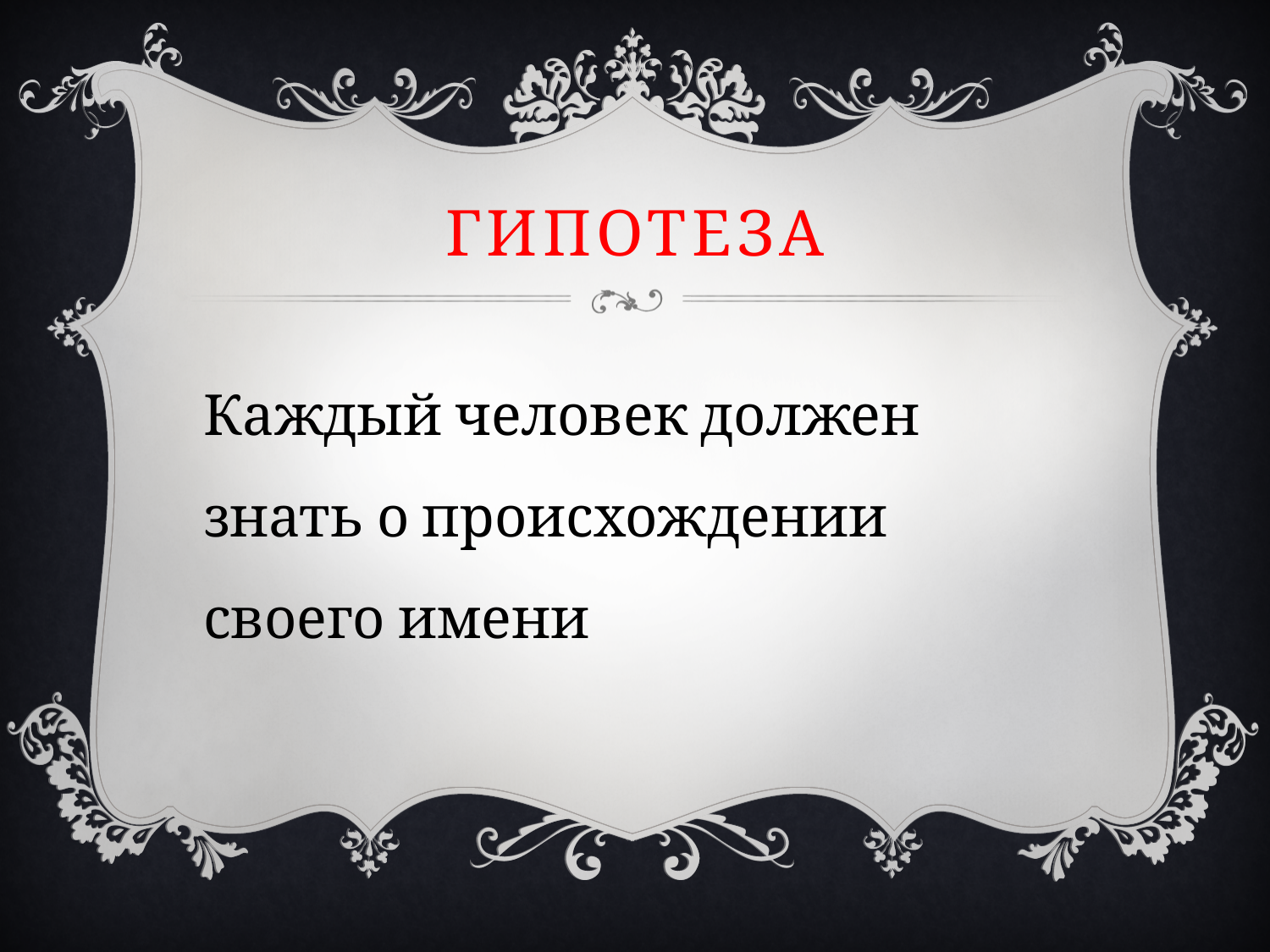

# гипотеза
Каждый человек должен знать о происхождении своего имени